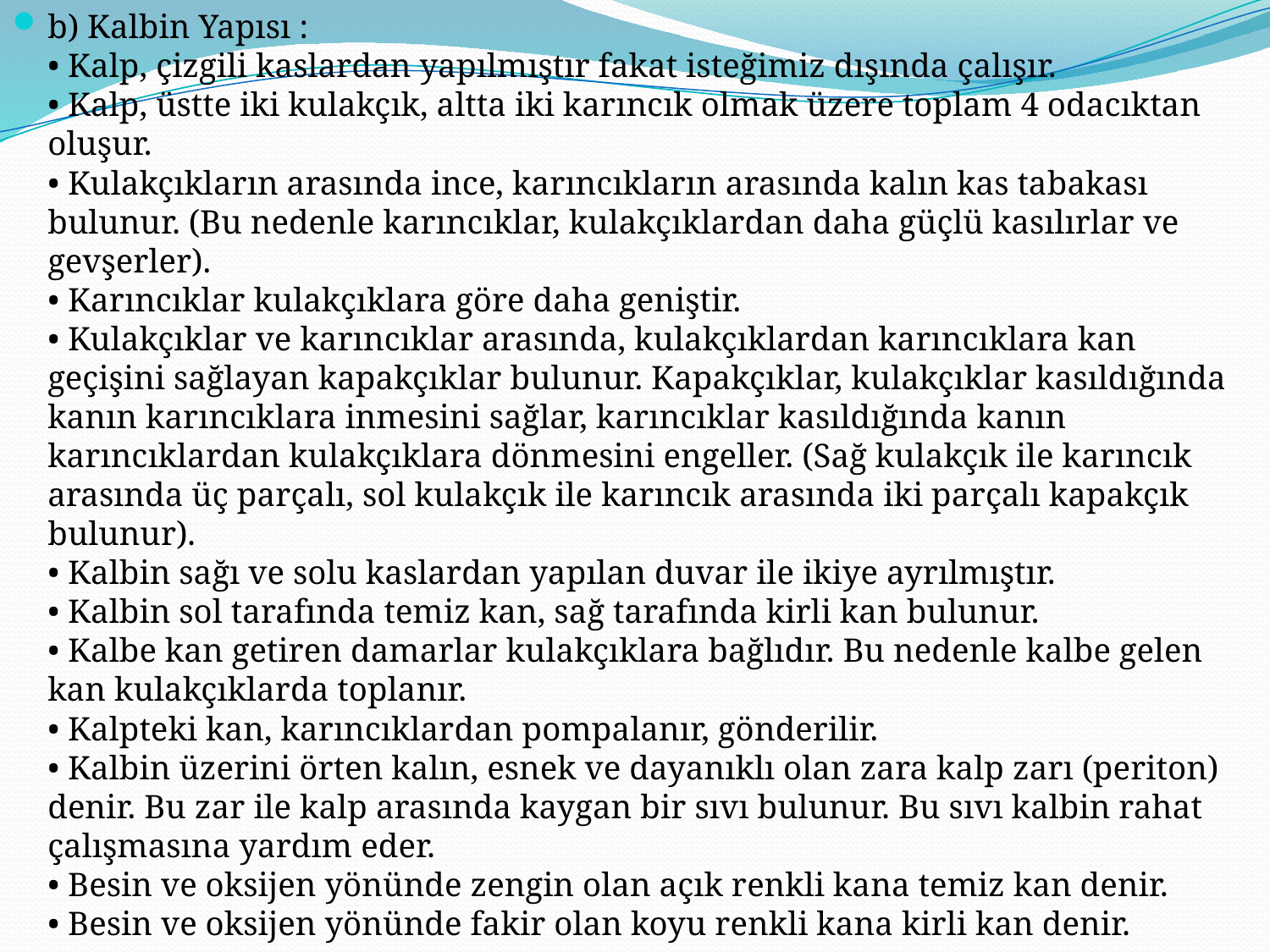

b) Kalbin Yapısı :
• Kalp, çizgili kaslardan yapılmıştır fakat isteğimiz dışında çalışır.
• Kalp, üstte iki kulakçık, altta iki karıncık olmak üzere toplam 4 odacıktan oluşur.
• Kulakçıkların arasında ince, karıncıkların arasında kalın kas tabakası bulunur. (Bu nedenle karıncıklar, kulakçıklardan daha güçlü kasılırlar ve gevşerler).
• Karıncıklar kulakçıklara göre daha geniştir.
• Kulakçıklar ve karıncıklar arasında, kulakçıklardan karıncıklara kan geçişini sağlayan kapakçıklar bulunur. Kapakçıklar, kulakçıklar kasıldığında kanın karıncıklara inmesini sağlar, karıncıklar kasıldığında kanın karıncıklardan kulakçıklara dönmesini engeller. (Sağ kulakçık ile karıncık arasında üç parçalı, sol kulakçık ile karıncık arasında iki parçalı kapakçık bulunur).
• Kalbin sağı ve solu kaslardan yapılan duvar ile ikiye ayrılmıştır.
• Kalbin sol tarafında temiz kan, sağ tarafında kirli kan bulunur.
• Kalbe kan getiren damarlar kulakçıklara bağlıdır. Bu nedenle kalbe gelen kan kulakçıklarda toplanır.
• Kalpteki kan, karıncıklardan pompalanır, gönderilir.
• Kalbin üzerini örten kalın, esnek ve dayanıklı olan zara kalp zarı (periton) denir. Bu zar ile kalp arasında kaygan bir sıvı bulunur. Bu sıvı kalbin rahat çalışmasına yardım eder.
• Besin ve oksijen yönünde zengin olan açık renkli kana temiz kan denir.
• Besin ve oksijen yönünde fakir olan koyu renkli kana kirli kan denir.